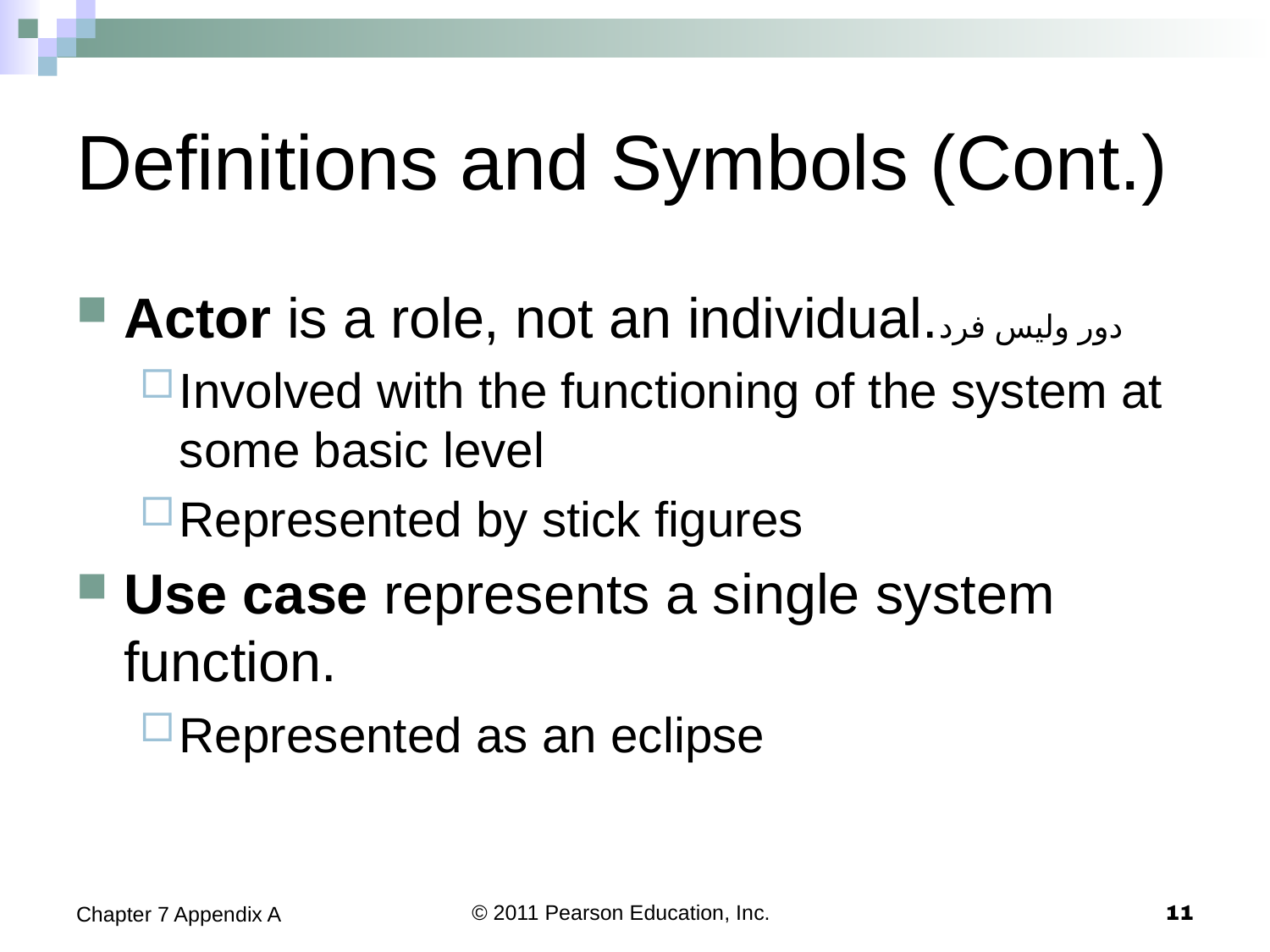

# Definitions and Symbols (Cont.)
Actor is a role, not an individual.دور وليس فرد
Involved with the functioning of the system at some basic level
Represented by stick figures
Use case represents a single system function.
Represented as an eclipse
Chapter 7 Appendix A
© 2011 Pearson Education, Inc.
11